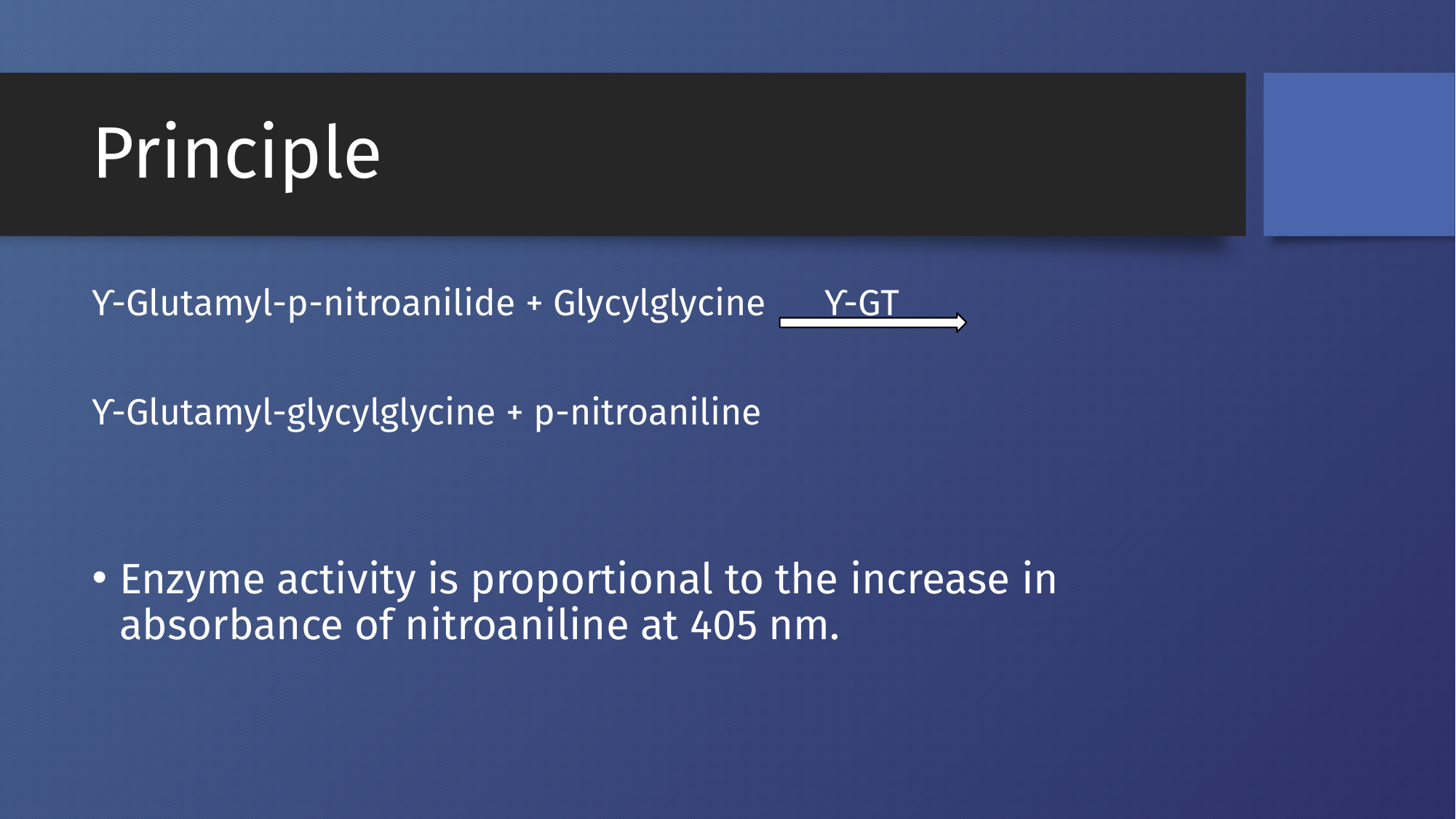

# Principle
ϒ-Glutamyl-p-nitroanilide + Glycylglycine      ϒ-GT

ϒ-Glutamyl-glycylglycine + p-nitroaniline

Enzyme activity is proportional to the increase in absorbance of nitroaniline at 405 nm.